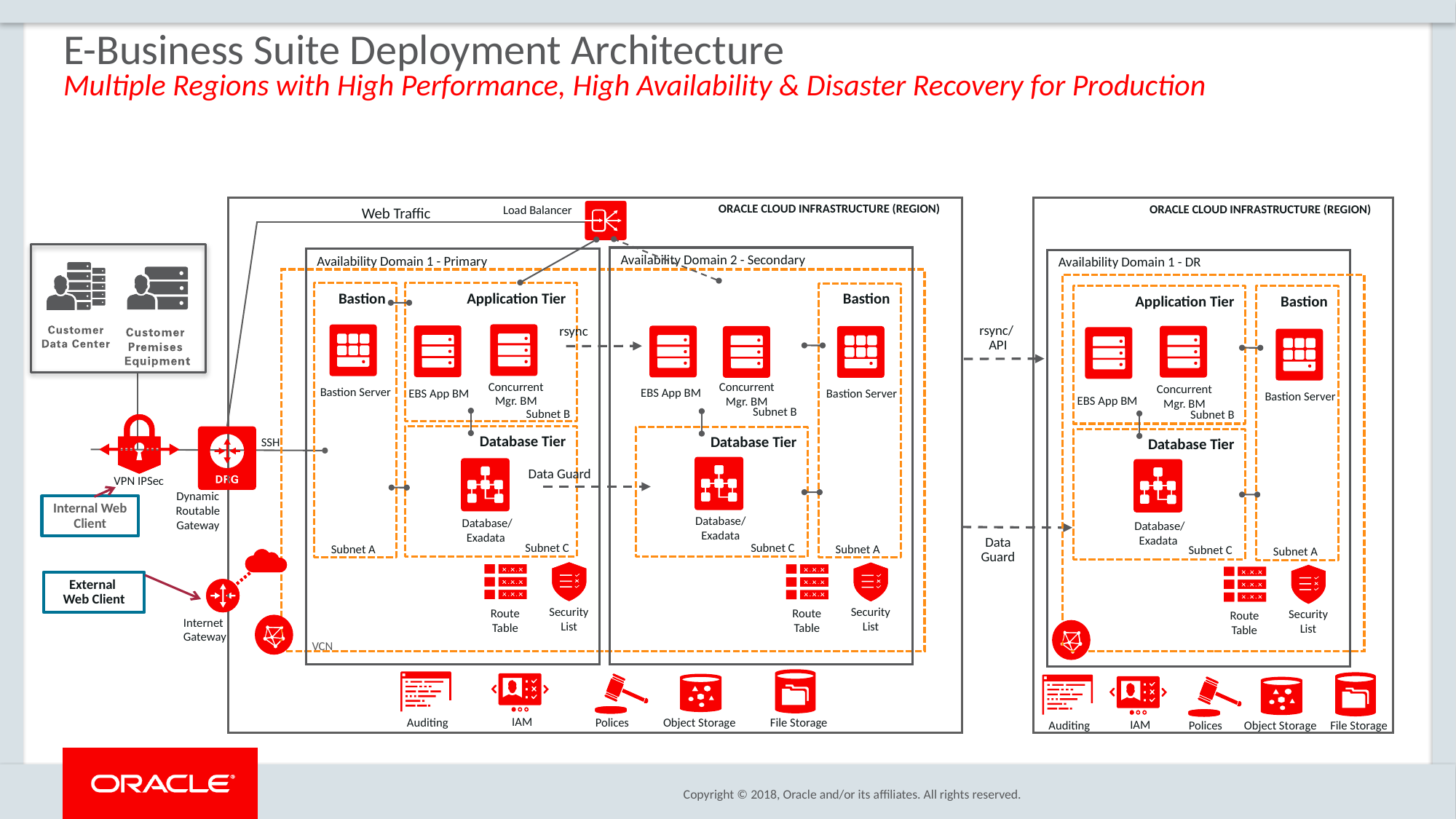

E-Business Suite Deployment Architecture
Multiple Regions with High Performance, High Availability & Disaster Recovery for Production

ORACLE CLOUD INFRASTRUCTURE (REGION)
ORACLE CLOUD INFRASTRUCTURE (REGION)
Load Balancer
Web Traffic

Availability Domain 2 - Secondary
Availability Domain 1 - Primary

Availability Domain 1 - DR

Bastion
Application Tier

Concurrent Mgr. BM
Bastion Server
EBS App BM
Subnet B

Database Tier

Subnet C
Subnet A
Bastion

Concurrent Mgr. BM
EBS App BM
Subnet B

Database Tier

Database/ Exadata
Subnet C
Subnet A
Bastion
Application Tier

Concurrent Mgr. BM
EBS App BM
Subnet B

Database Tier

Database/ Exadata
Subnet C
Subnet A
rsync/
API
rsync

Bastion Server

Bastion Server

SSH

Data Guard
VPN IPSec
Dynamic Routable Gateway
Internal Web Client
Database/ Exadata
Data
Guard

External
Web Client
Security List
Security List
Route Table
Route Table
Security List

Route Table

Internet  Gateway
VCN

File Storage

Auditing

File Storage

IAM

Auditing

IAM

Polices

Object Storage

Polices

Object Storage